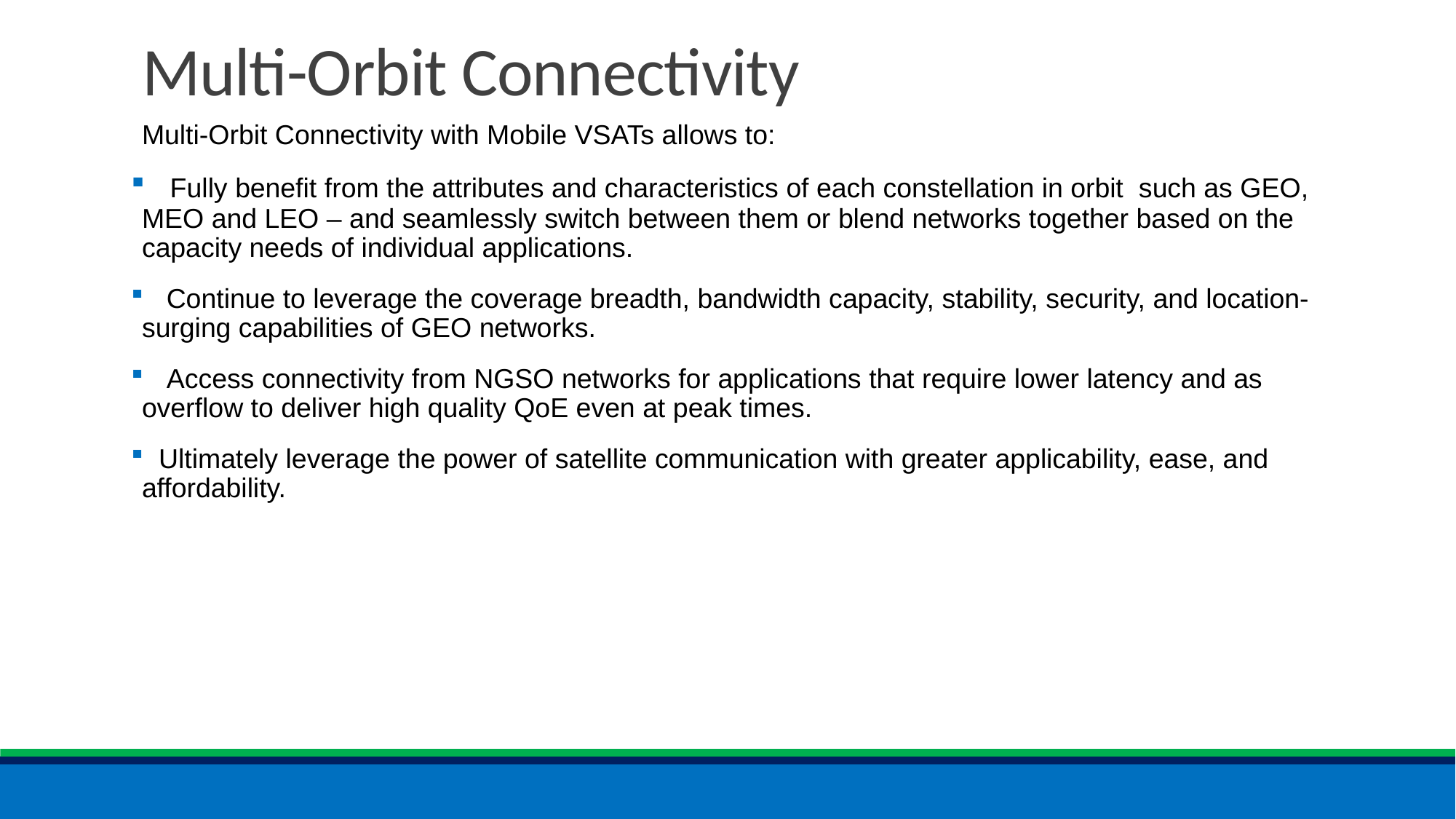

# Multi-Orbit Connectivity
Multi-Orbit Connectivity with Mobile VSATs allows to:
   Fully benefit from the attributes and characteristics of each constellation in orbit  such as GEO, MEO and LEO – and seamlessly switch between them or blend networks together based on the capacity needs of individual applications.
   Continue to leverage the coverage breadth, bandwidth capacity, stability, security, and location-surging capabilities of GEO networks.
   Access connectivity from NGSO networks for applications that require lower latency and as overflow to deliver high quality QoE even at peak times.
  Ultimately leverage the power of satellite communication with greater applicability, ease, and affordability.